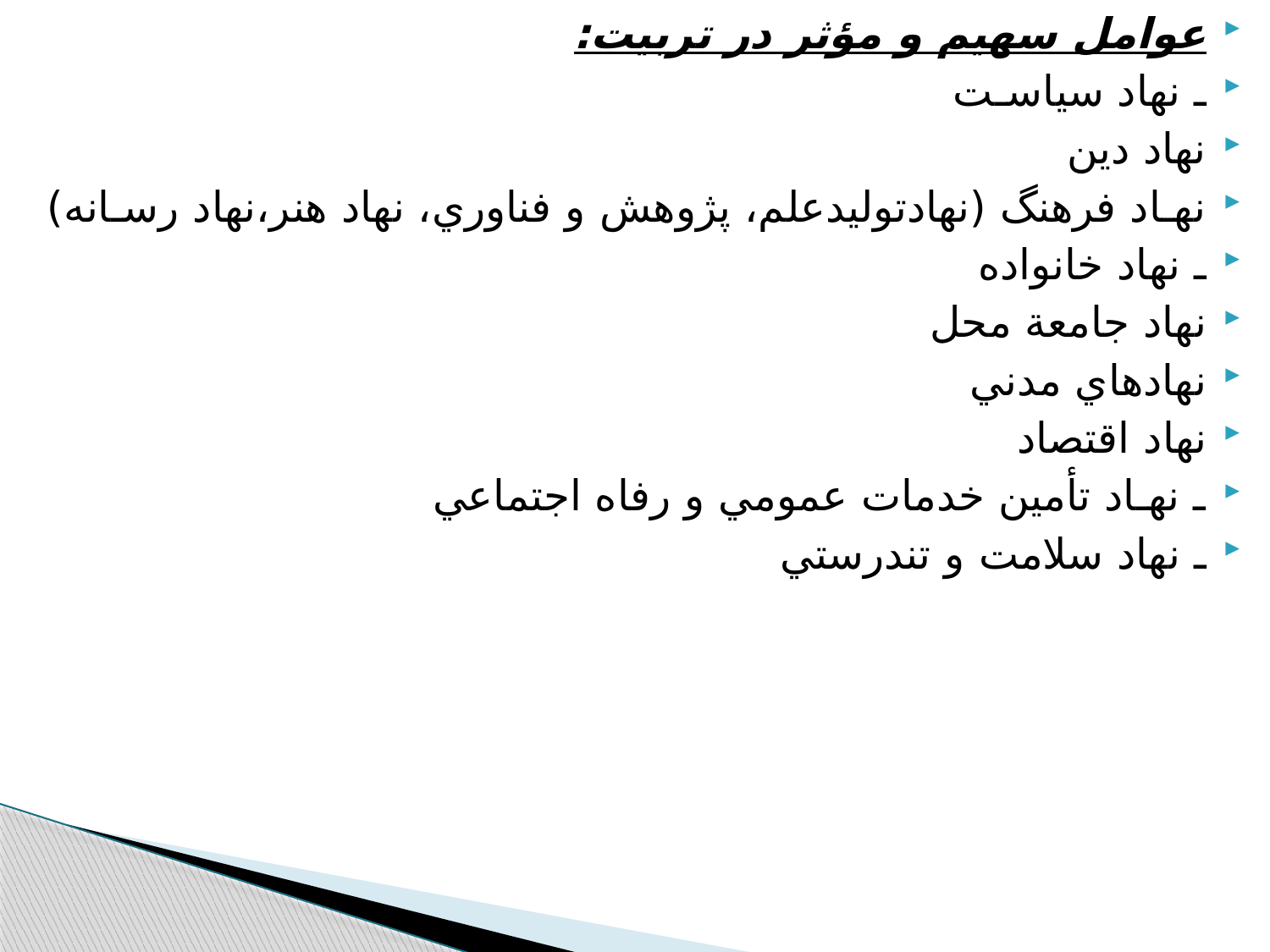

عوامل سهيم و مؤثر در تربيت:
ـ نهاد سياسـت
نهاد دين
نهـاد فرهنگ (نهادتوليدعلم، پژوهش و فناوري، نهاد هنر،نهاد رسـانه)
ـ نهاد خانواده
نهاد جامعة محل
نهادهاي مدني
نهاد اقتصاد
ـ نهـاد تأمين خدمات عمومي و رفاه اجتماعي
ـ نهاد سلامت و تندرستي